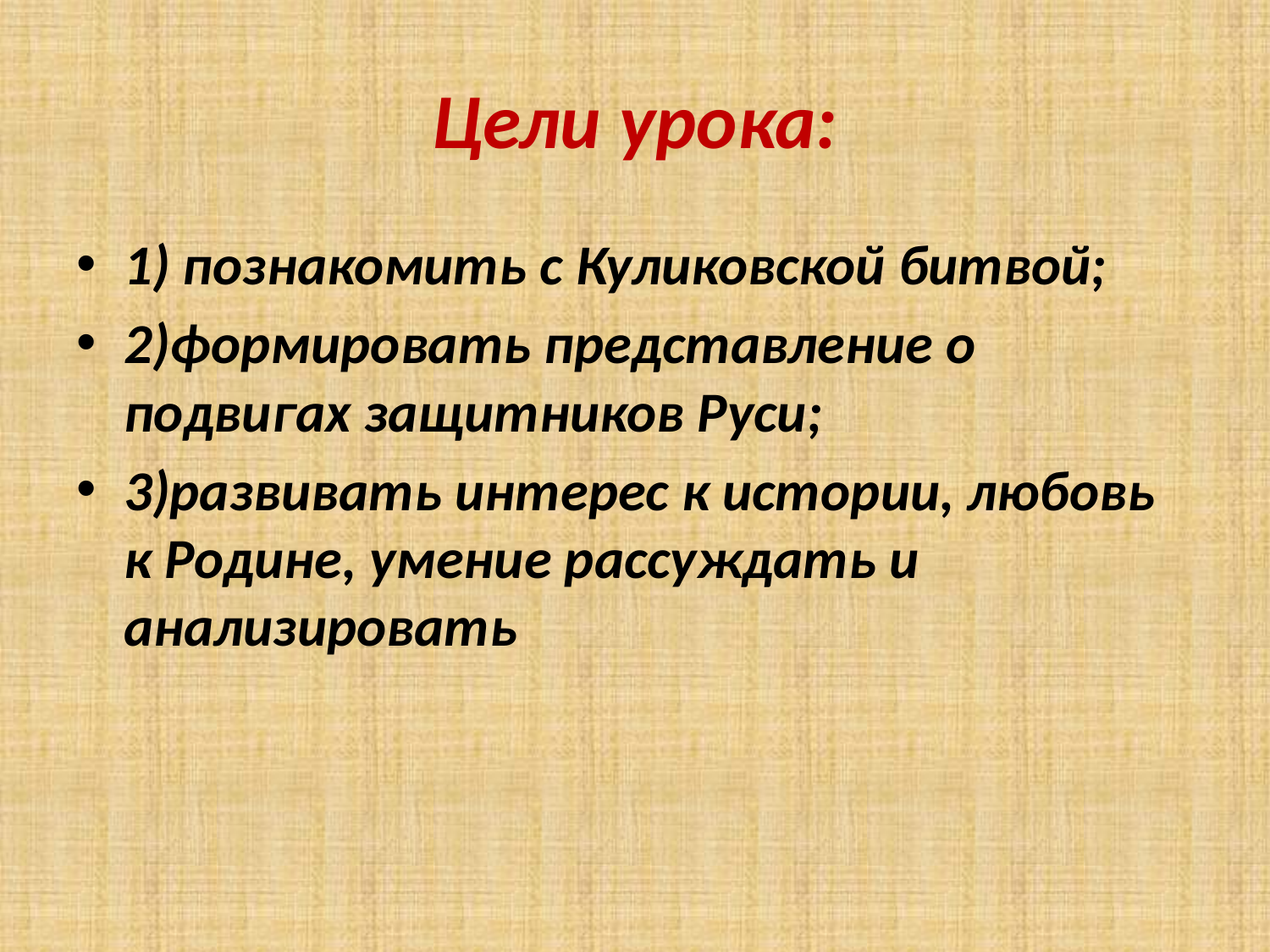

# Цели урока:
1) познакомить с Куликовской битвой;
2)формировать представление о подвигах защитников Руси;
3)развивать интерес к истории, любовь к Родине, умение рассуждать и анализировать